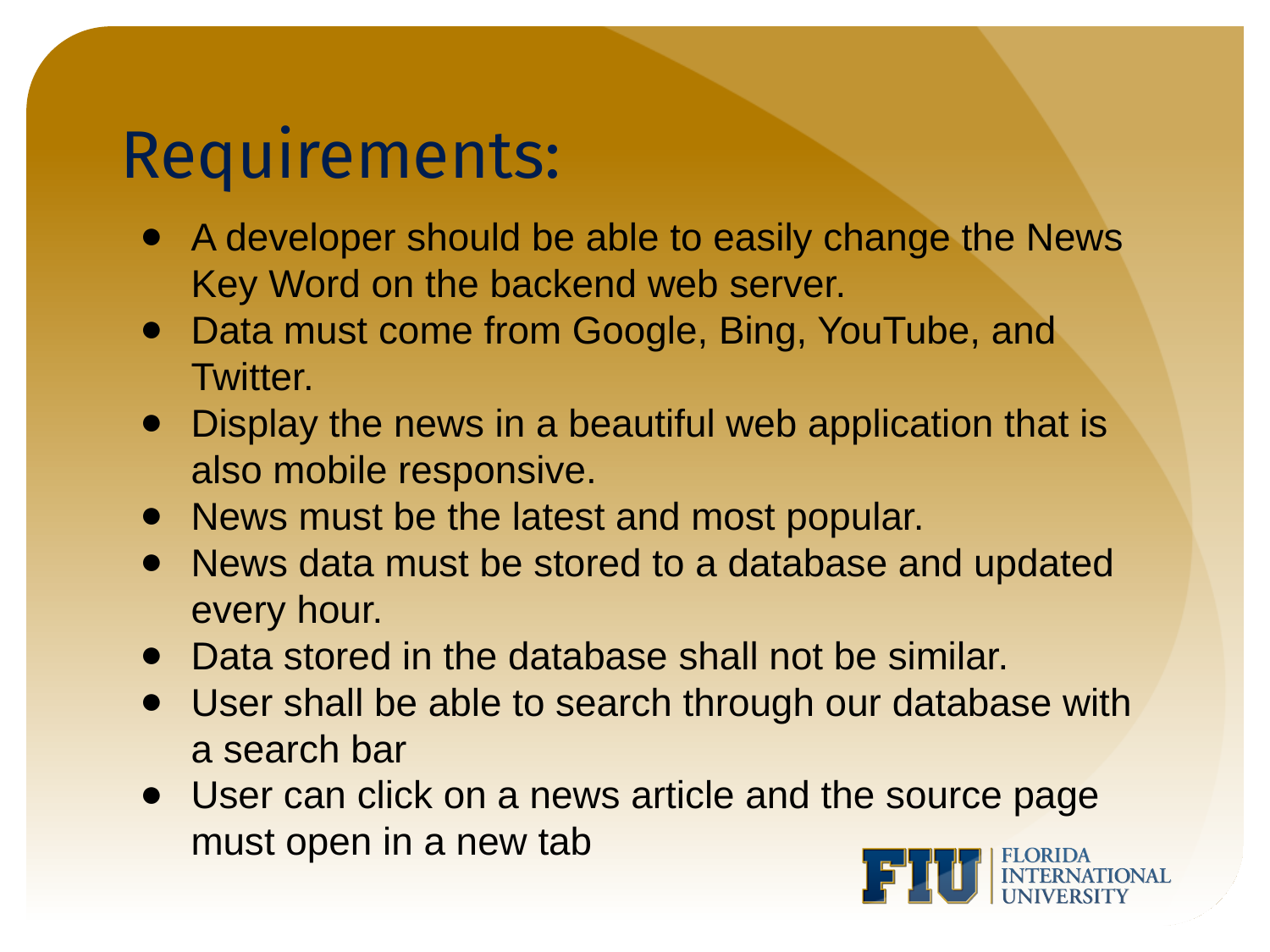

# Requirements:
A developer should be able to easily change the News Key Word on the backend web server.
Data must come from Google, Bing, YouTube, and Twitter.
Display the news in a beautiful web application that is also mobile responsive.
News must be the latest and most popular.
News data must be stored to a database and updated every hour.
Data stored in the database shall not be similar.
User shall be able to search through our database with a search bar
User can click on a news article and the source page must open in a new tab